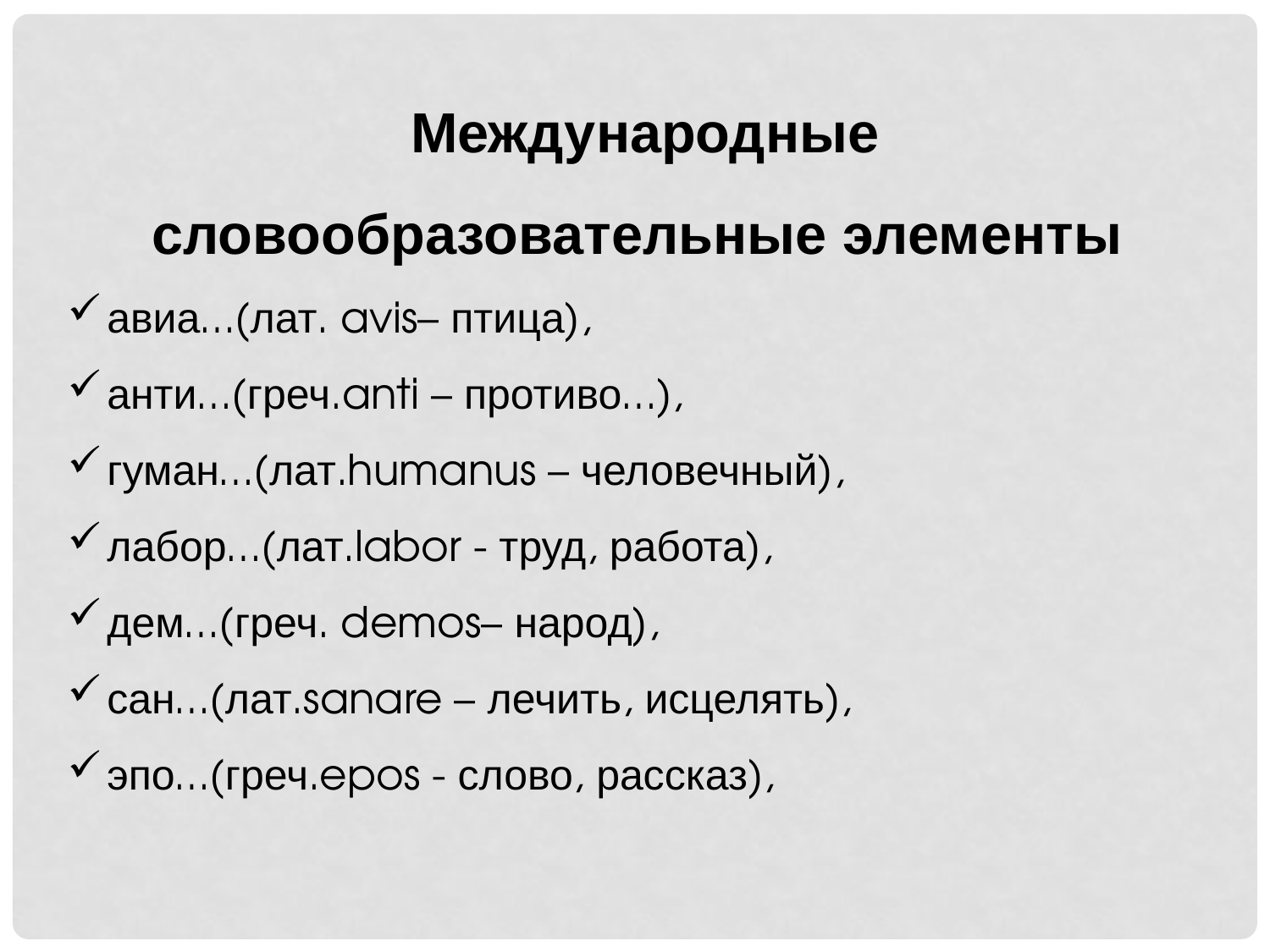

Международные словообразовательные элементы
авиа…(лат. avis– птица),
анти…(греч.anti – противо…),
гуман…(лат.humanus – человечный),
лабор…(лат.labor - труд, работа),
дем…(греч. demos– народ),
сан…(лат.sanare – лечить, исцелять),
эпо…(греч.epos - слово, рассказ),